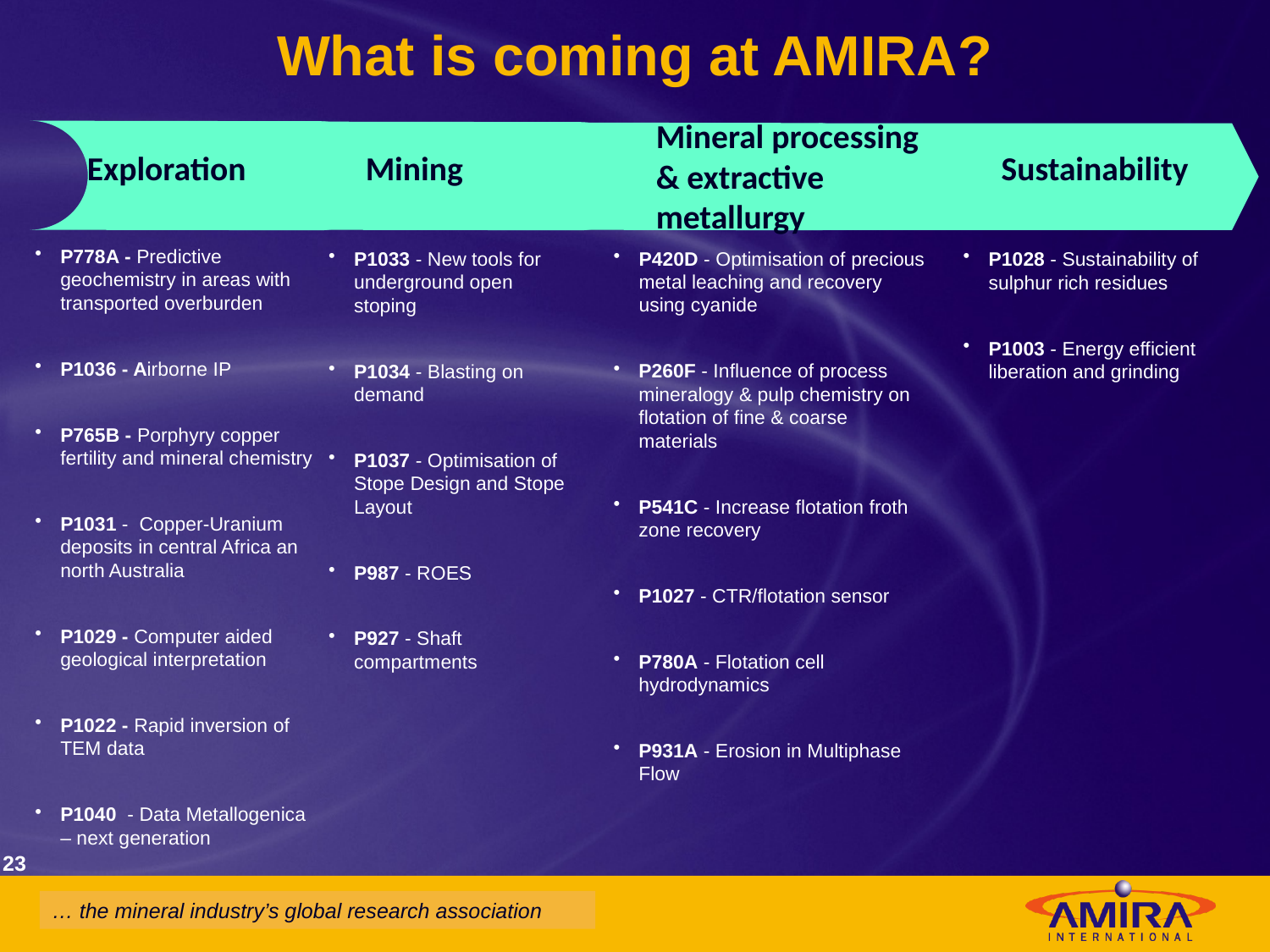

# What is coming at AMIRA?
Mineral processing & extractive metallurgy

Exploration
Mining
Sustainability
P778A - Predictive geochemistry in areas with transported overburden

P1036 - Airborne IP

P765B - Porphyry copper fertility and mineral chemistry

P1031 -  Copper-Uranium deposits in central Africa an north Australia

P1029 - Computer aided geological interpretation

P1022 - Rapid inversion of TEM data

P1040  - Data Metallogenica – next generation
P420D - Optimisation of precious metal leaching and recovery using cyanide

P260F - Influence of process mineralogy & pulp chemistry on flotation of fine & coarse materials

P541C - Increase flotation froth zone recovery

P1027 - CTR/flotation sensor

P780A - Flotation cell hydrodynamics

P931A - Erosion in Multiphase Flow

P1033 - New tools for underground open stoping

P1034 - Blasting on demand

P1037 - Optimisation of Stope Design and Stope Layout

P987 - ROES

P927 - Shaft compartments

P1028 - Sustainability of sulphur rich residues

P1003 - Energy efficient liberation and grinding
23